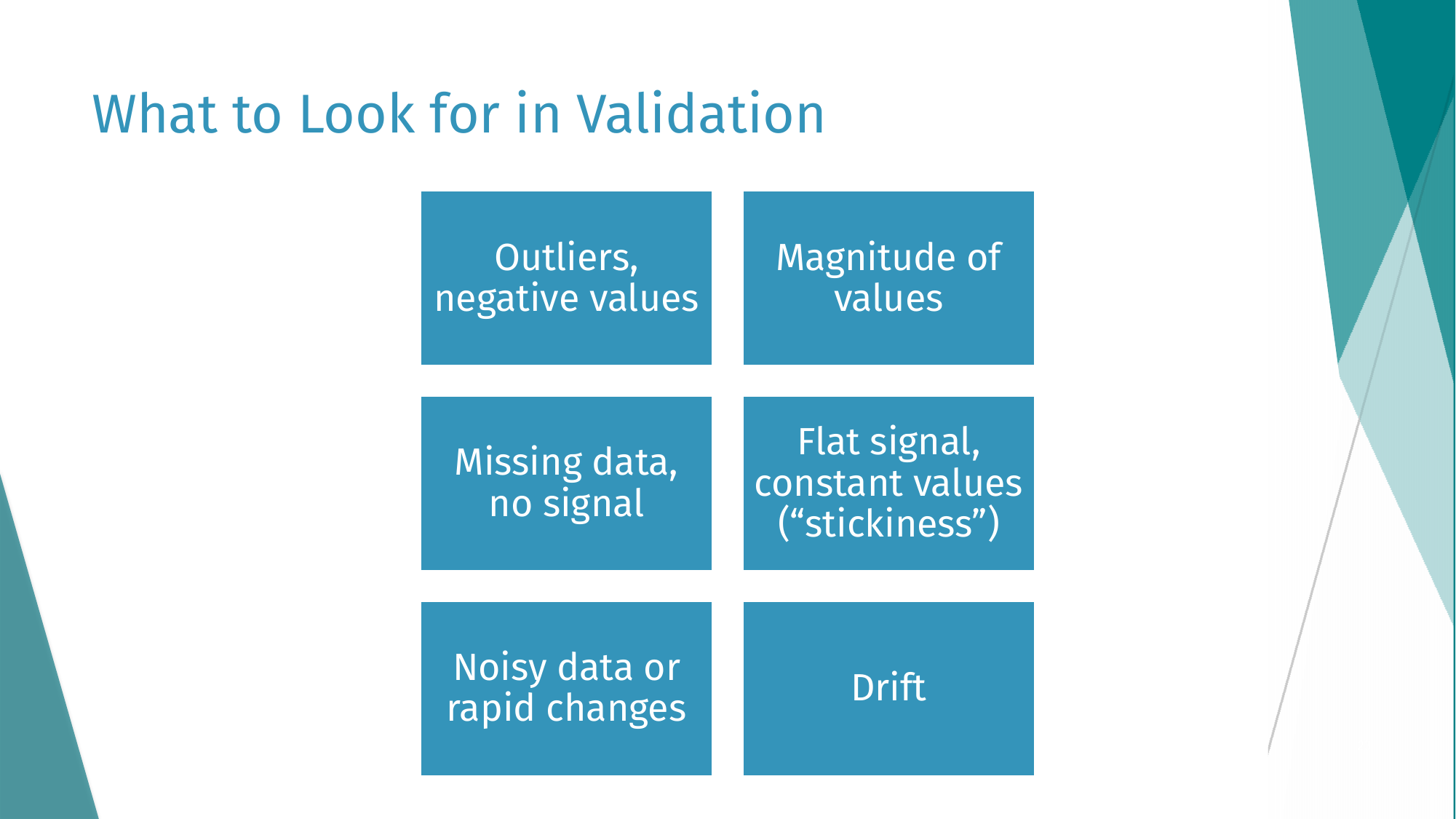

# What to Look for in Validation
Outliers, negative values
Magnitude of values
Missing data, no signal
Flat signal, constant values (“stickiness”)
Noisy data or rapid changes
Drift
23